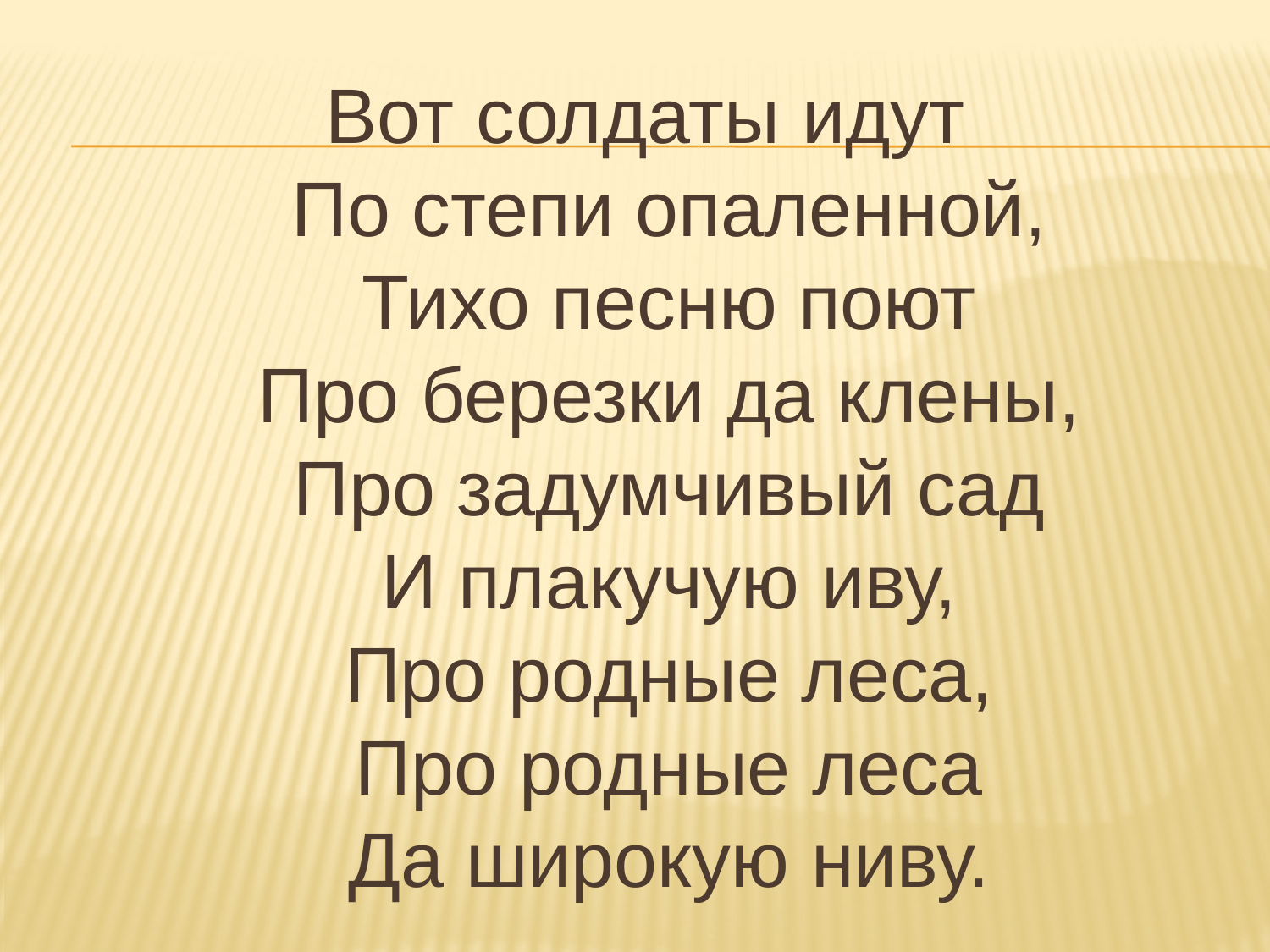

Вот солдаты идут
По степи опаленной,
Тихо песню поют
Про березки да клены,
Про задумчивый сад
И плакучую иву,
Про родные леса,
Про родные леса
Да широкую ниву.